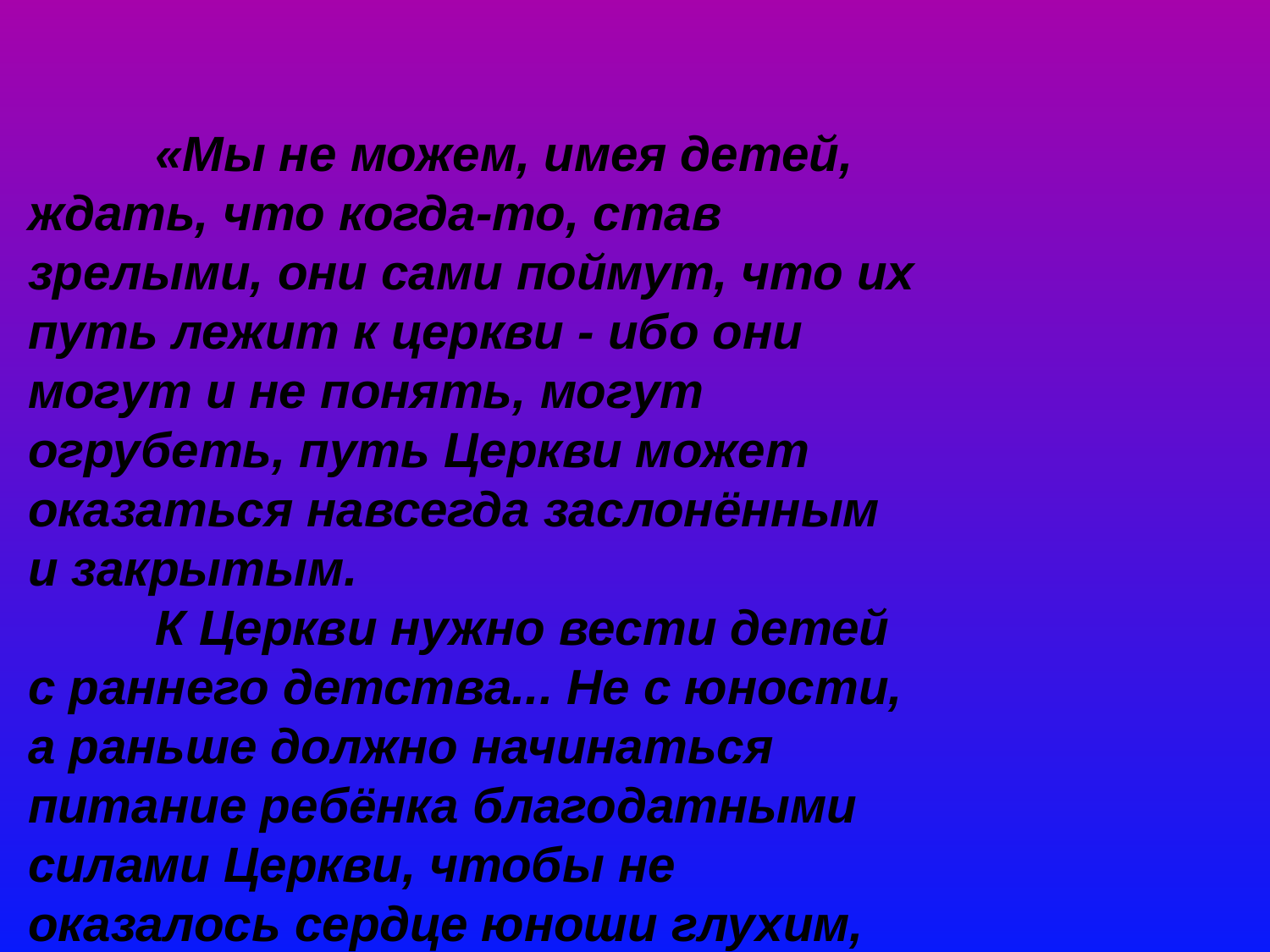

«Мы не можем, имея детей, ждать, что когда-то, став зрелыми, они сами поймут, что их путь лежит к церкви - ибо они могут и не понять, могут огрубеть, путь Церкви может оказаться навсегда заслонённым и закрытым.
	К Церкви нужно вести детей с раннего детства... Не с юности, а раньше должно начинаться питание ребёнка благодатными силами Церкви, чтобы не оказалось сердце юноши глухим, когда придёт час творческих исканий»
протоиерей 3еньковский В. В.